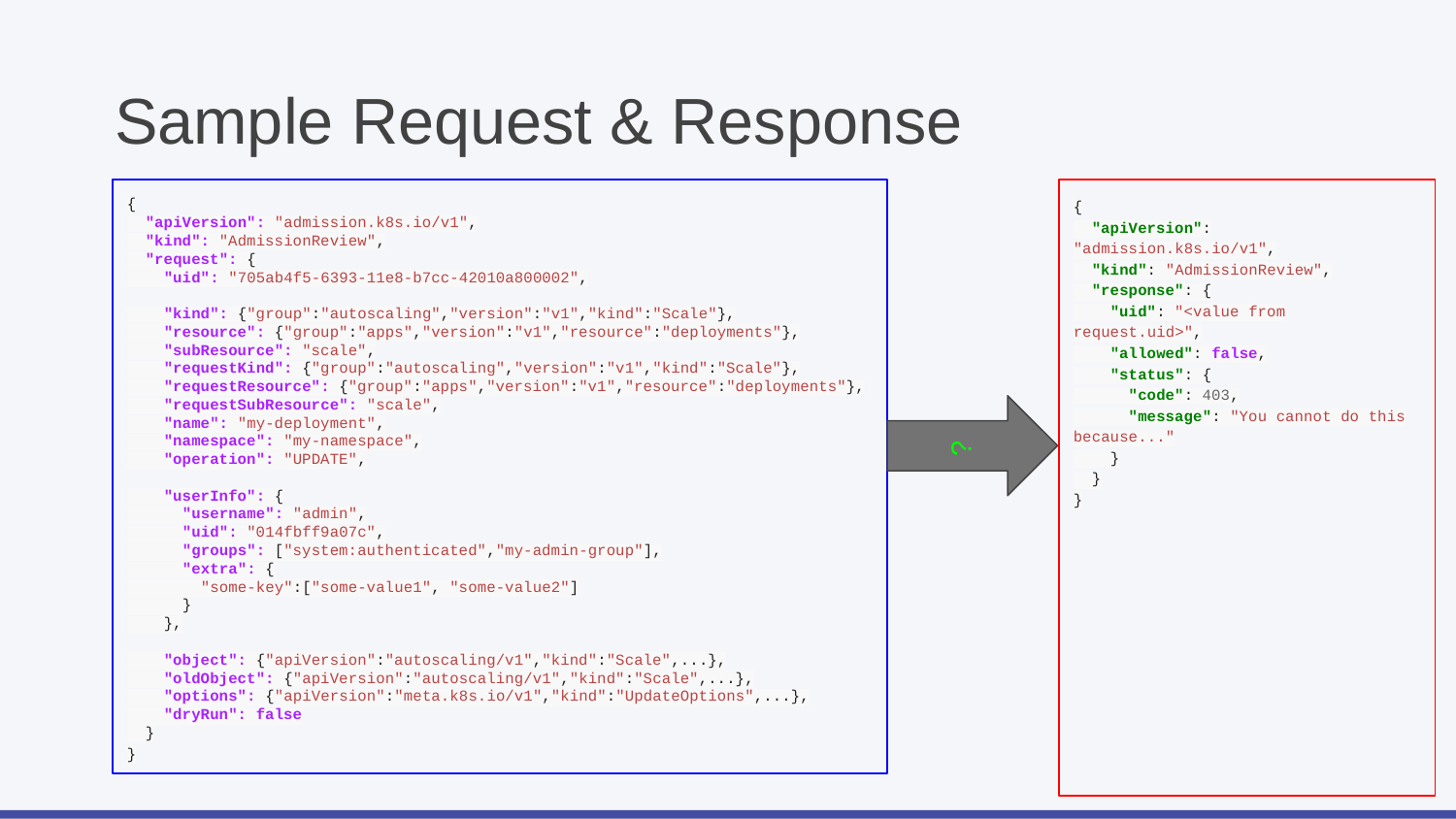

# Sample Request & Response
{
  "apiVersion": "admission.k8s.io/v1",
  "kind": "AdmissionReview",
  "request": {
    "uid": "705ab4f5-6393-11e8-b7cc-42010a800002",

    "kind": {"group":"autoscaling","version":"v1","kind":"Scale"},
    "resource": {"group":"apps","version":"v1","resource":"deployments"},
    "subResource": "scale",
    "requestKind": {"group":"autoscaling","version":"v1","kind":"Scale"},
    "requestResource": {"group":"apps","version":"v1","resource":"deployments"},
    "requestSubResource": "scale",
    "name": "my-deployment",
    "namespace": "my-namespace",
    "operation": "UPDATE",

    "userInfo": {
      "username": "admin",
      "uid": "014fbff9a07c",
      "groups": ["system:authenticated","my-admin-group"],
      "extra": {
        "some-key":["some-value1", "some-value2"]
      }
    },

    "object": {"apiVersion":"autoscaling/v1","kind":"Scale",...},
    "oldObject": {"apiVersion":"autoscaling/v1","kind":"Scale",...},
    "options": {"apiVersion":"meta.k8s.io/v1","kind":"UpdateOptions",...},
    "dryRun": false
  }
}
{
  "apiVersion": "admission.k8s.io/v1",
  "kind": "AdmissionReview",
  "response": {
    "uid": "<value from request.uid>",
    "allowed": false,
    "status": {
      "code": 403,
      "message": "You cannot do this because..."
    }
  }
}

?